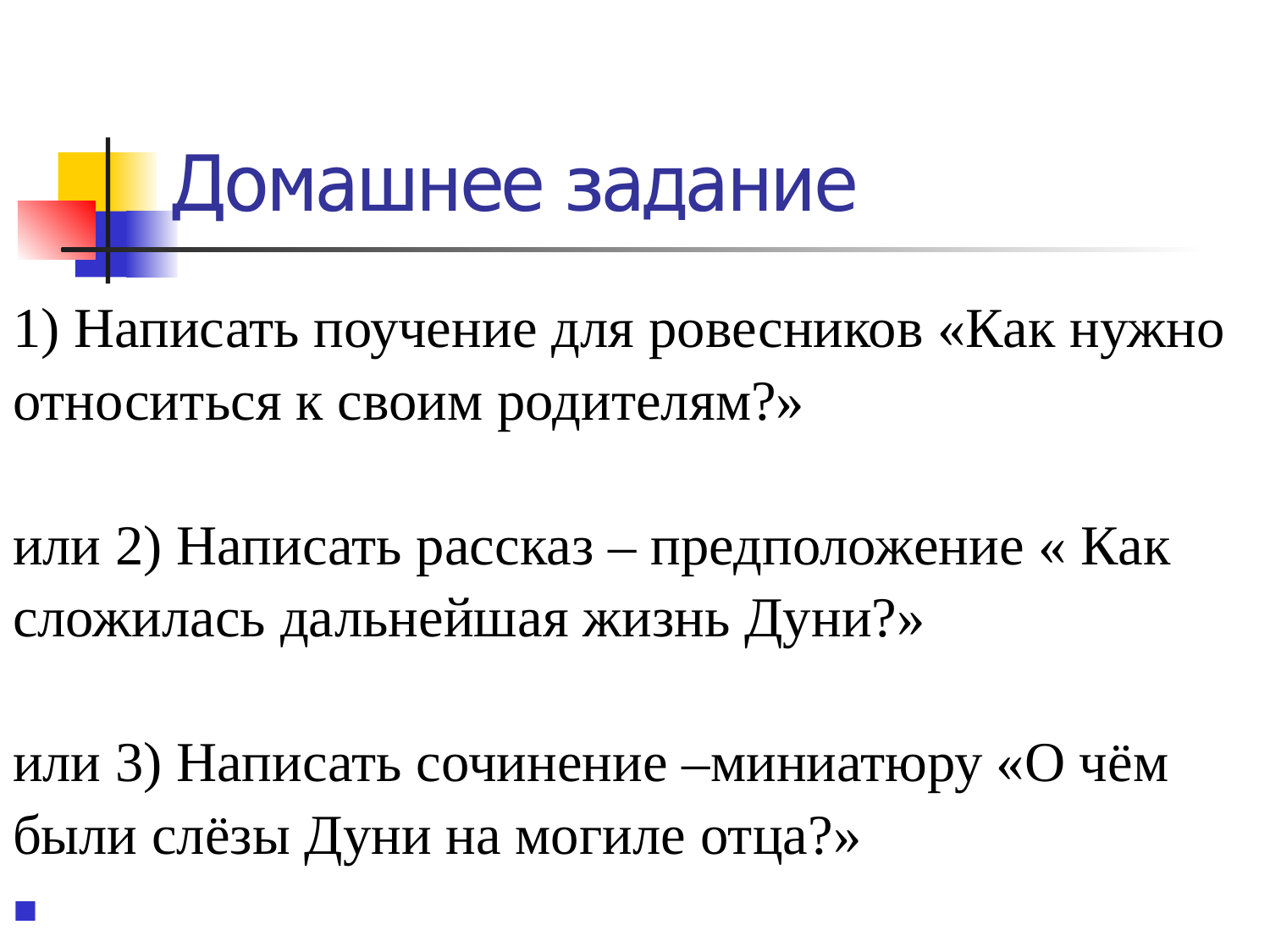

# Домашнее задание
1) Написать поучение для ровесников «Как нужно относиться к своим родителям?» 
или 2) Написать рассказ – предположение « Как сложилась дальнейшая жизнь Дуни?» 
или 3) Написать сочинение –миниатюру «О чём были слёзы Дуни на могиле отца?»